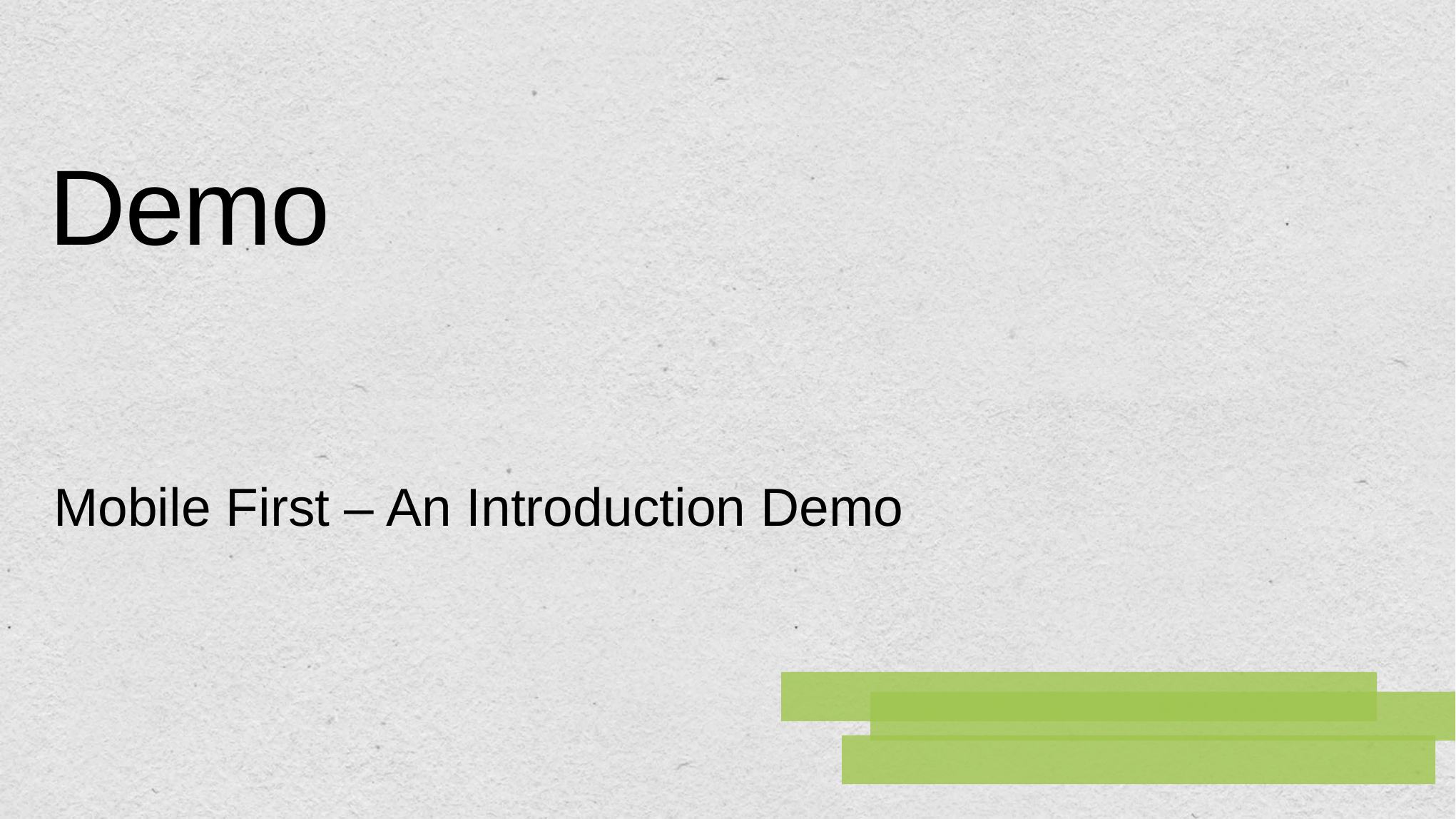

# Demo
Mobile First – An Introduction Demo